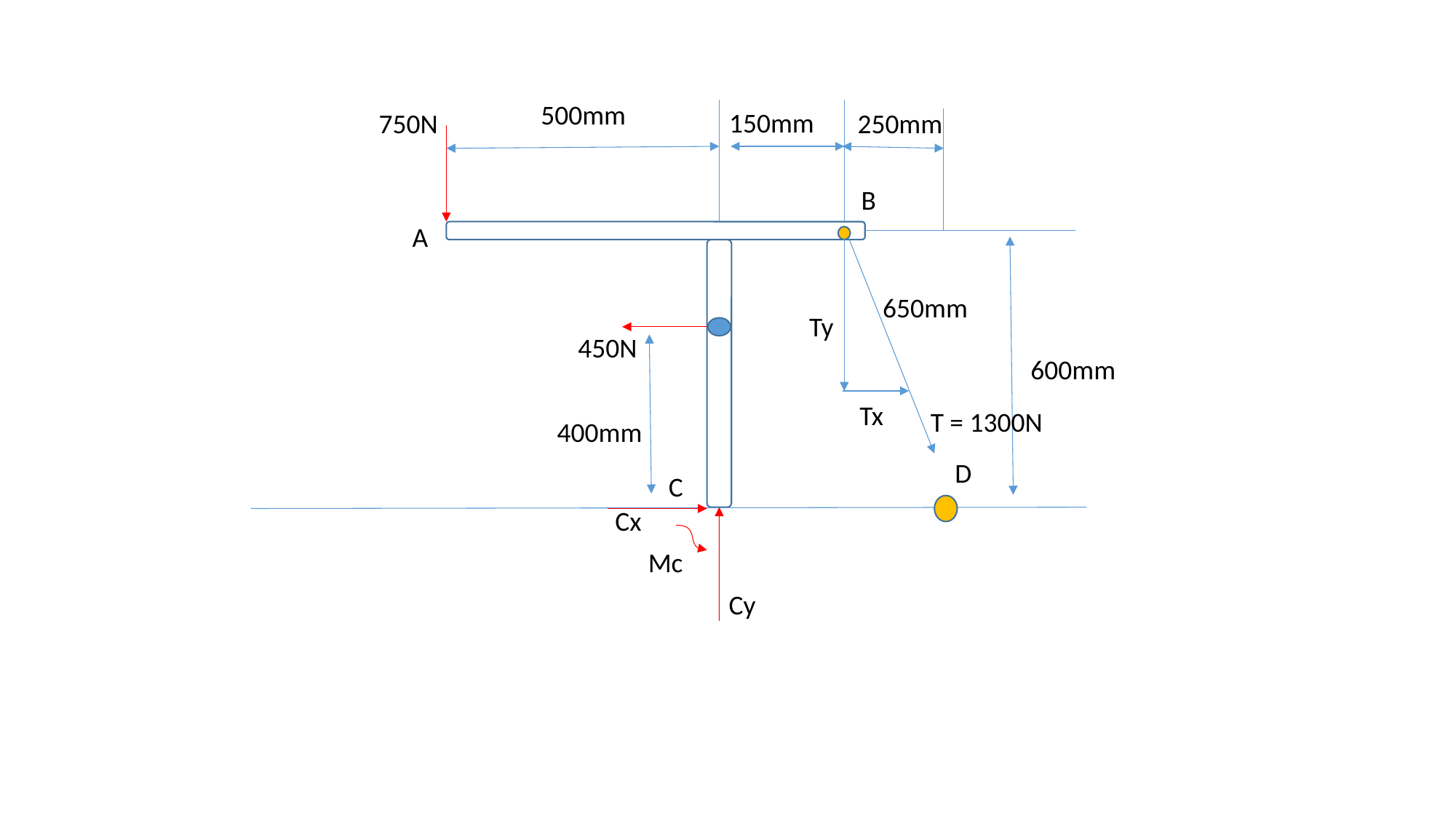

500mm
150mm
750N
250mm
B
A

650mm
Ty

450N
600mm

Tx
T = 1300N
400mm
D
C

Cx
Mc
Cy